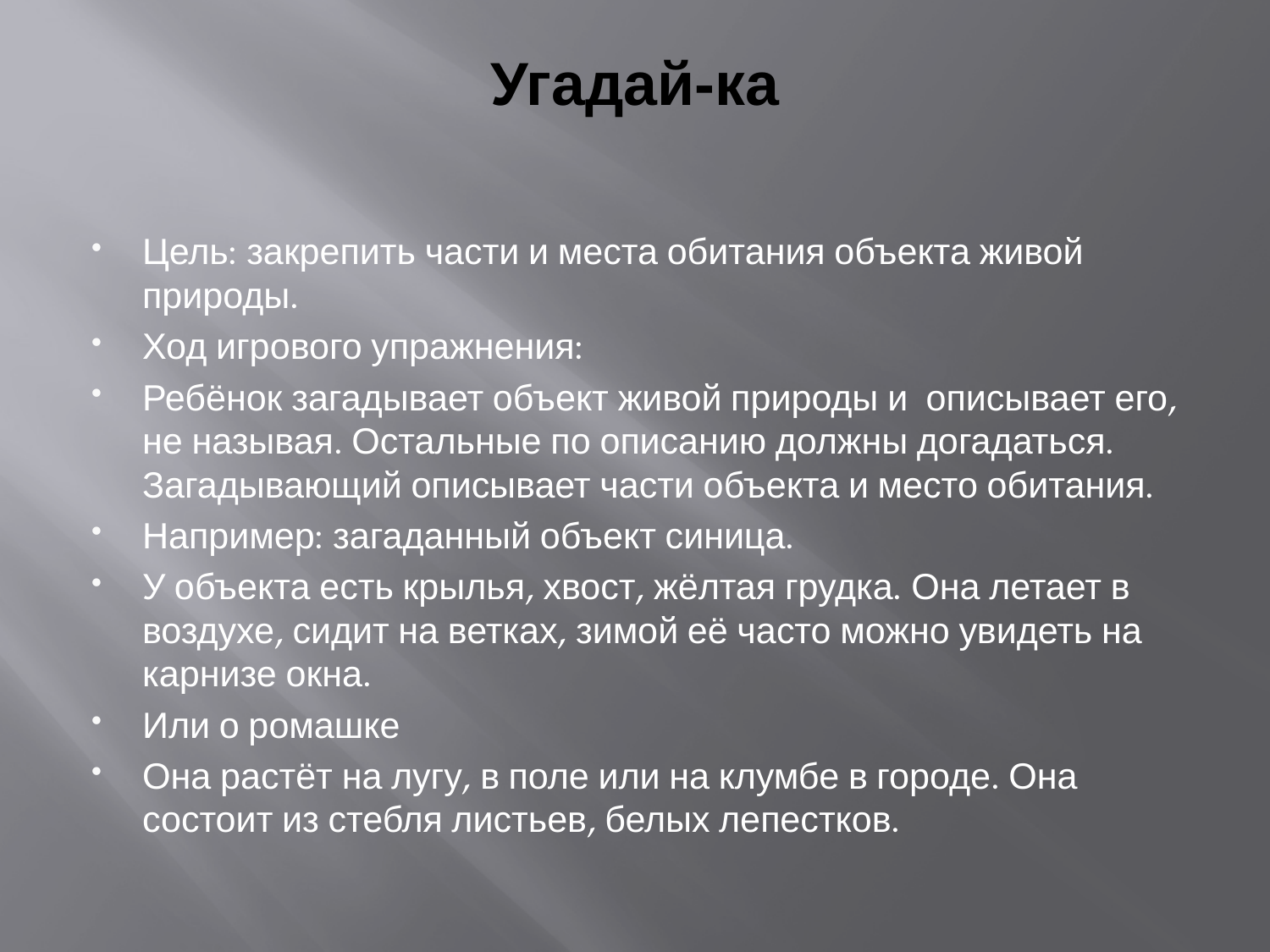

# Угадай-ка
Цель: закрепить части и места обитания объекта живой природы.
Ход игрового упражнения:
Ребёнок загадывает объект живой природы и  описывает его, не называя. Остальные по описанию должны догадаться. Загадывающий описывает части объекта и место обитания.
Например: загаданный объект синица.
У объекта есть крылья, хвост, жёлтая грудка. Она летает в воздухе, сидит на ветках, зимой её часто можно увидеть на карнизе окна.
Или о ромашке
Она растёт на лугу, в поле или на клумбе в городе. Она состоит из стебля листьев, белых лепестков.